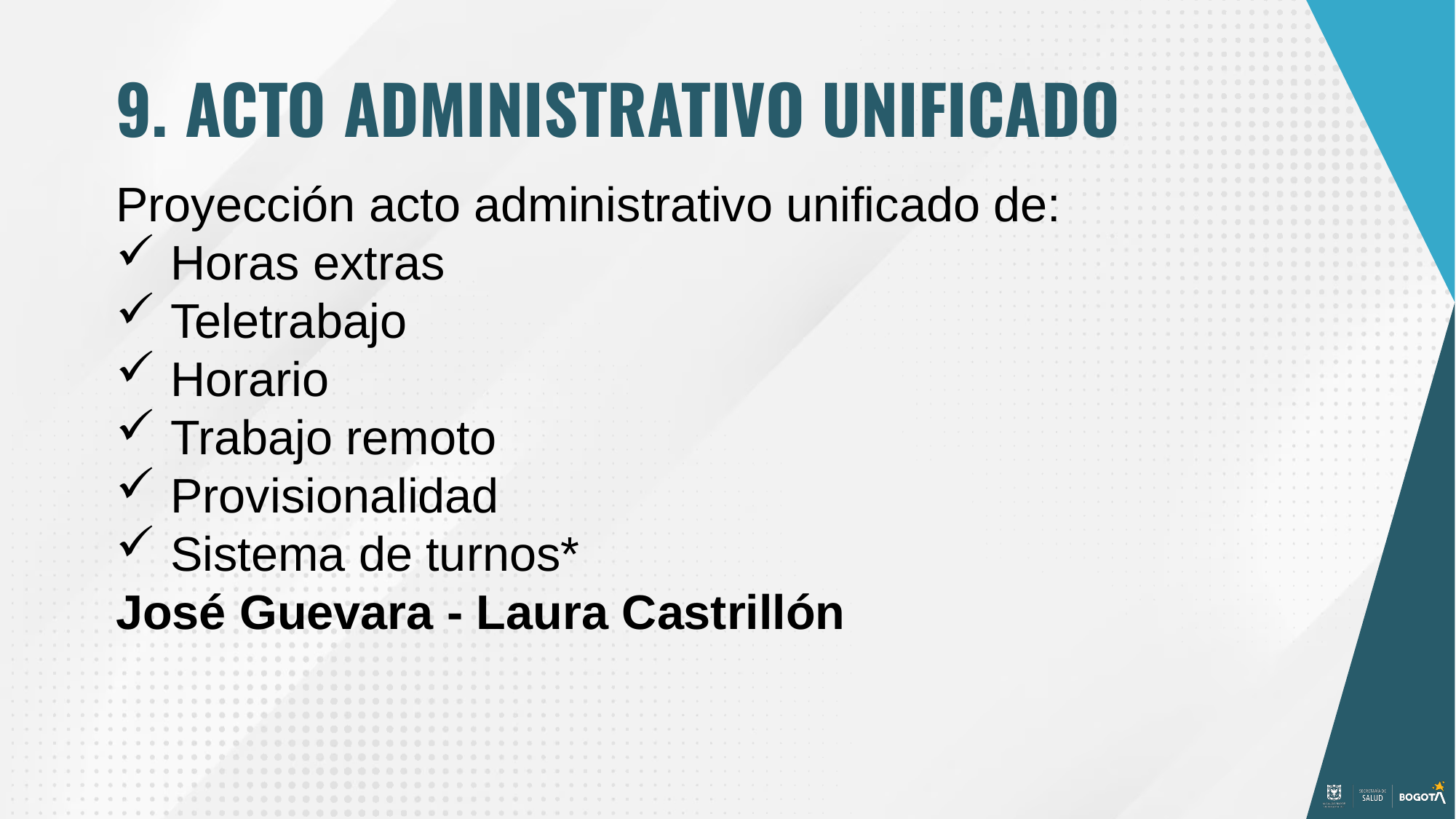

9. ACTO ADMINISTRATIVO UNIFICADO
Proyección acto administrativo unificado de:
Horas extras
Teletrabajo
Horario
Trabajo remoto
Provisionalidad
Sistema de turnos*
José Guevara - Laura Castrillón